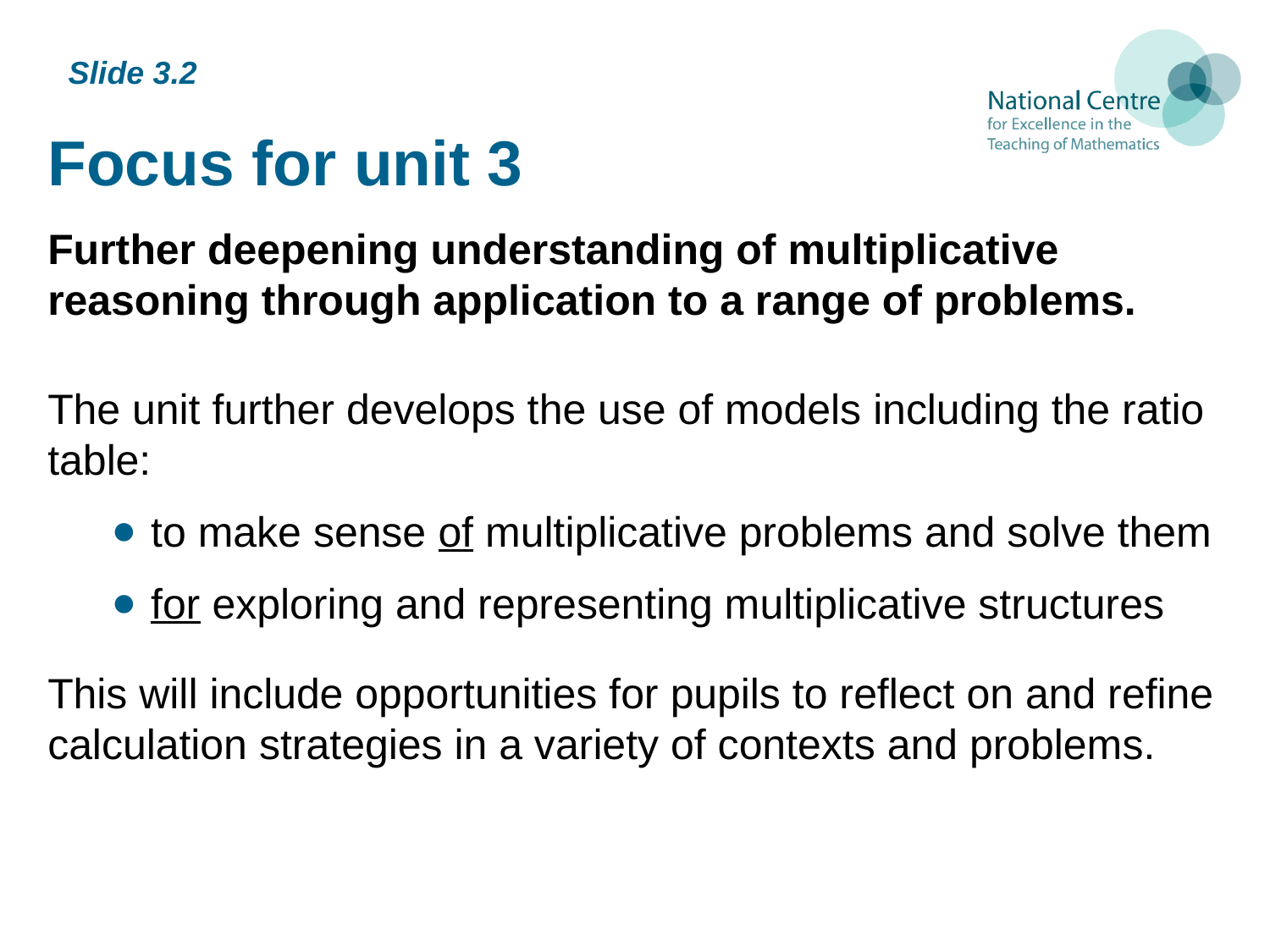

# Focus for unit 3
Slide 3.2
Further deepening understanding of multiplicative reasoning through application to a range of problems.

The unit further develops the use of models including the ratio table:
to make sense of multiplicative problems and solve them
for exploring and representing multiplicative structures
This will include opportunities for pupils to reflect on and refine calculation strategies in a variety of contexts and problems.